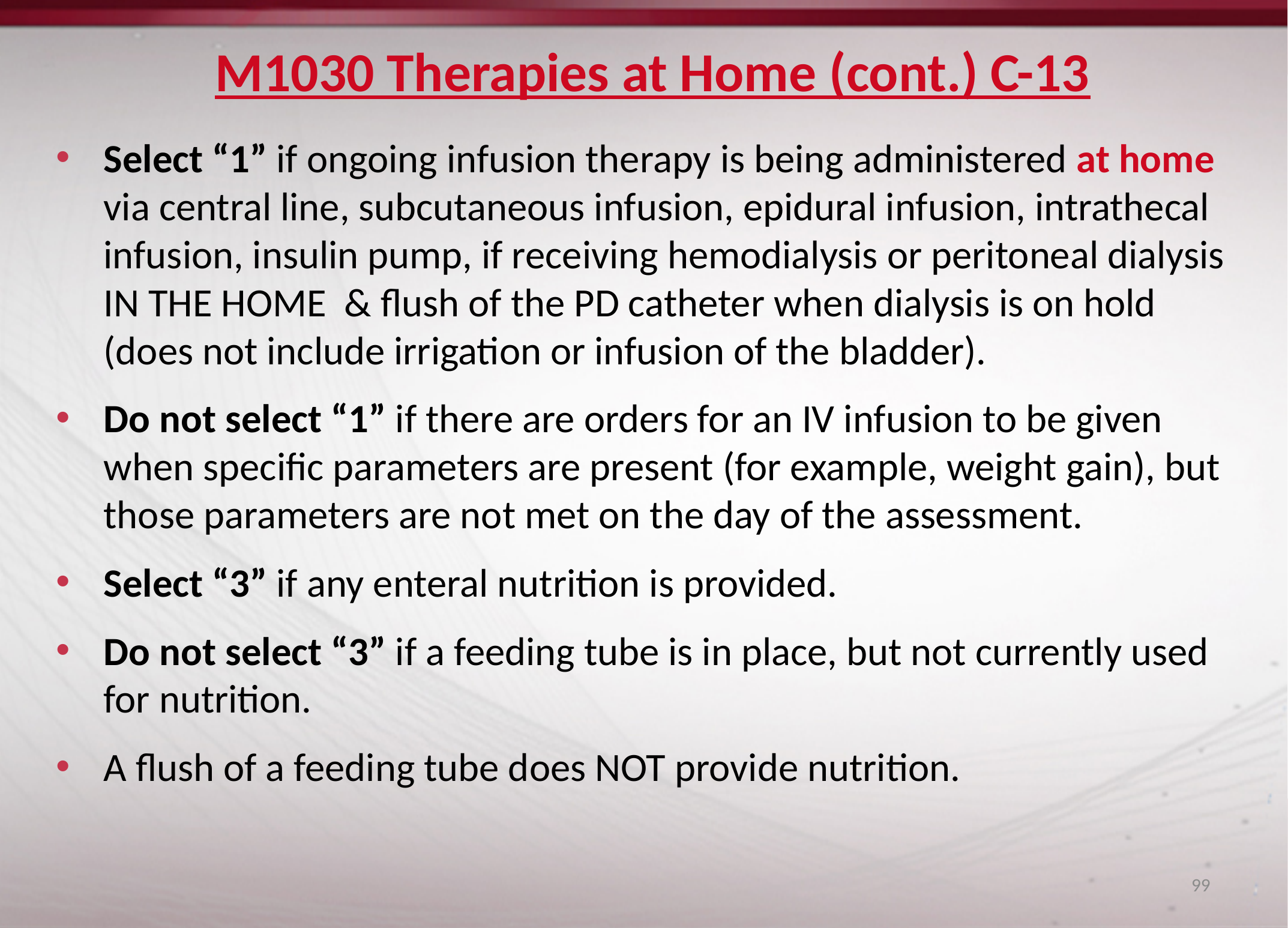

# M1030 Therapies at Home (cont.) C-13
Select “1” if ongoing infusion therapy is being administered at home via central line, subcutaneous infusion, epidural infusion, intrathecal infusion, insulin pump, if receiving hemodialysis or peritoneal dialysis IN THE HOME  & flush of the PD catheter when dialysis is on hold (does not include irrigation or infusion of the bladder).

Do not select “1” if there are orders for an IV infusion to be given when specific parameters are present (for example, weight gain), but those parameters are not met on the day of the assessment.

Select “3” if any enteral nutrition is provided.

Do not select “3” if a feeding tube is in place, but not currently used for nutrition.

A flush of a feeding tube does NOT provide nutrition.
99